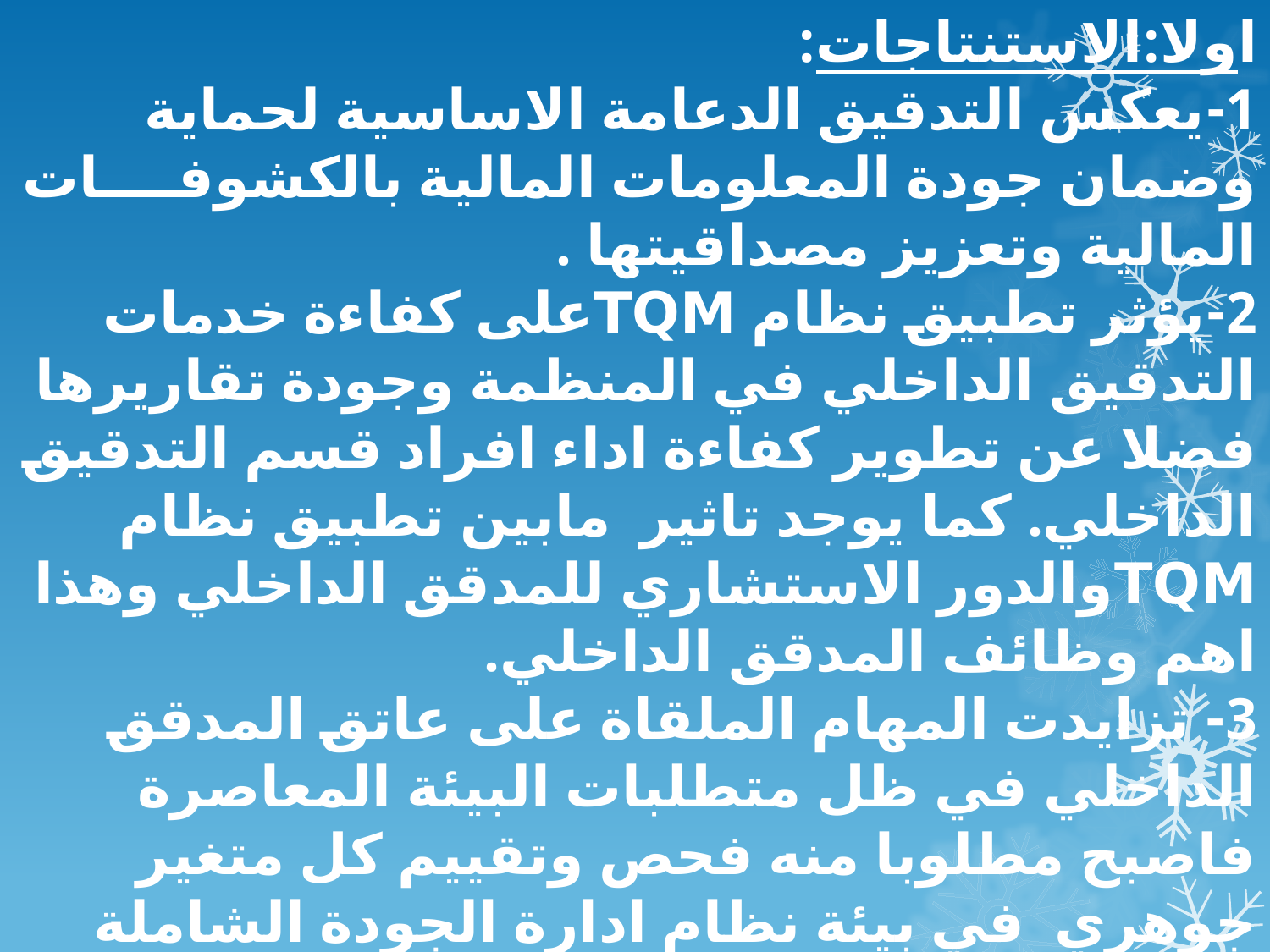

اولا:الاستنتاجات:
1-	يعكس التدقيق الدعامة الاساسية لحماية وضمان جودة المعلومات المالية بالكشوفــــات المالية وتعزيز مصداقيتها .
2-يؤثر تطبيق نظام TQMعلى كفاءة خدمات التدقيق الداخلي في المنظمة وجودة تقاريرها فضلا عن تطوير كفاءة اداء افراد قسم التدقيق الداخلي. كما يوجد تاثير  مابين تطبيق نظام TQMوالدور الاستشاري للمدقق الداخلي وهذا اهم وظائف المدقق الداخلي.
3- تزايدت المهام الملقاة على عاتق المدقق الداخلي في ظل متطلبات البيئة المعاصرة فاصبح مطلوبا منه فحص وتقييم كل متغير جوهري  في بيئة نظام ادارة الجودة الشاملة